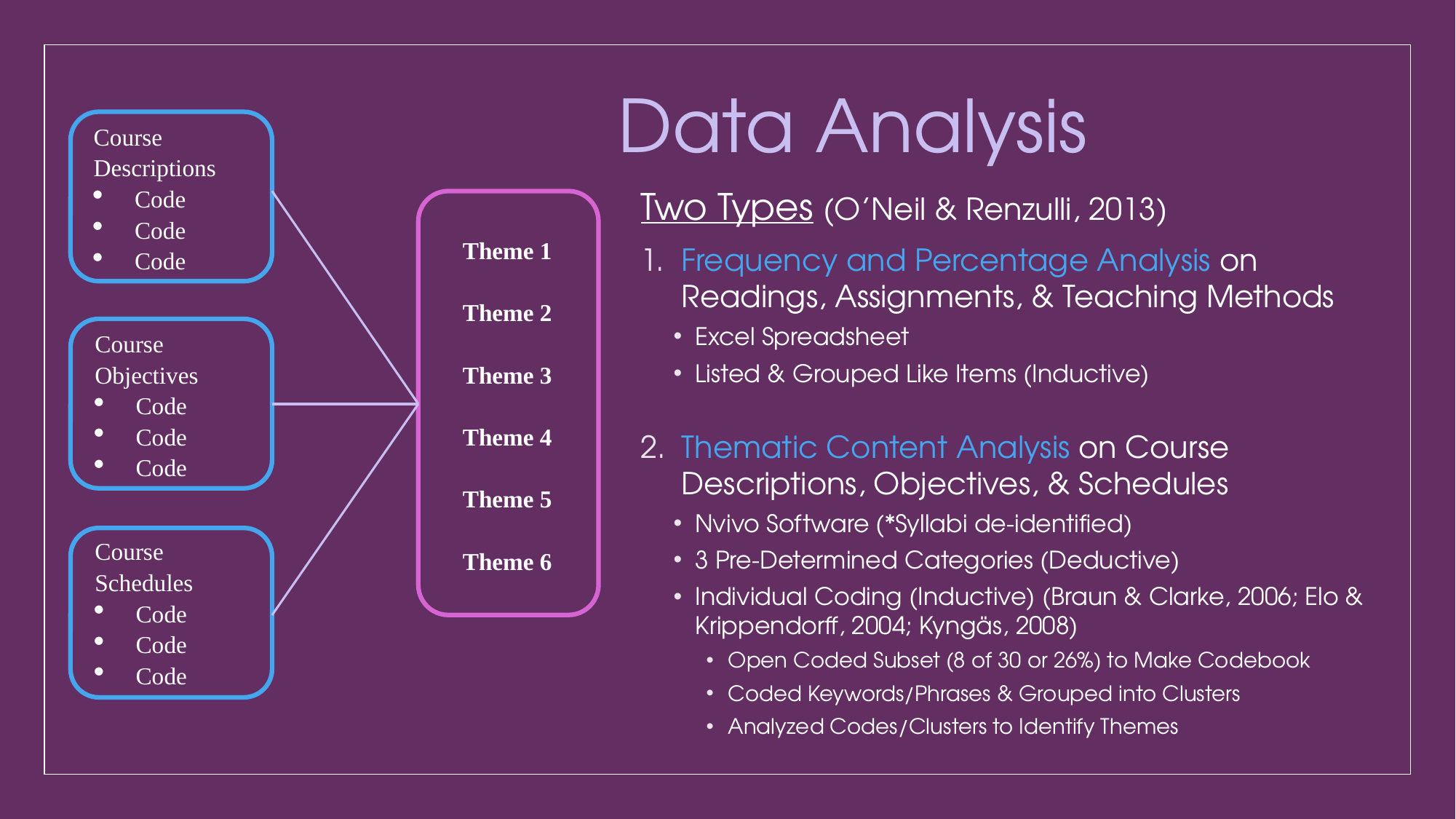

# Data Analysis

Course Descriptions
Code
Code
Code

Course Objectives
Code
Code
Code

Course
Schedules
Code
Code
Code
Two Types (O’Neil & Renzulli, 2013)
Frequency and Percentage Analysis on Readings, Assignments, & Teaching Methods
Excel Spreadsheet
Listed & Grouped Like Items (Inductive)

Thematic Content Analysis on Course Descriptions, Objectives, & Schedules
Nvivo Software (*Syllabi de-identified)
3 Pre-Determined Categories (Deductive)
Individual Coding (Inductive) (Braun & Clarke, 2006; Elo & Krippendorff, 2004; Kyngäs, 2008)
Open Coded Subset (8 of 30 or 26%) to Make Codebook
Coded Keywords/Phrases & Grouped into Clusters
Analyzed Codes/Clusters to Identify Themes
Theme 1

Theme 2

Theme 3

Theme 4

Theme 5

Theme 6